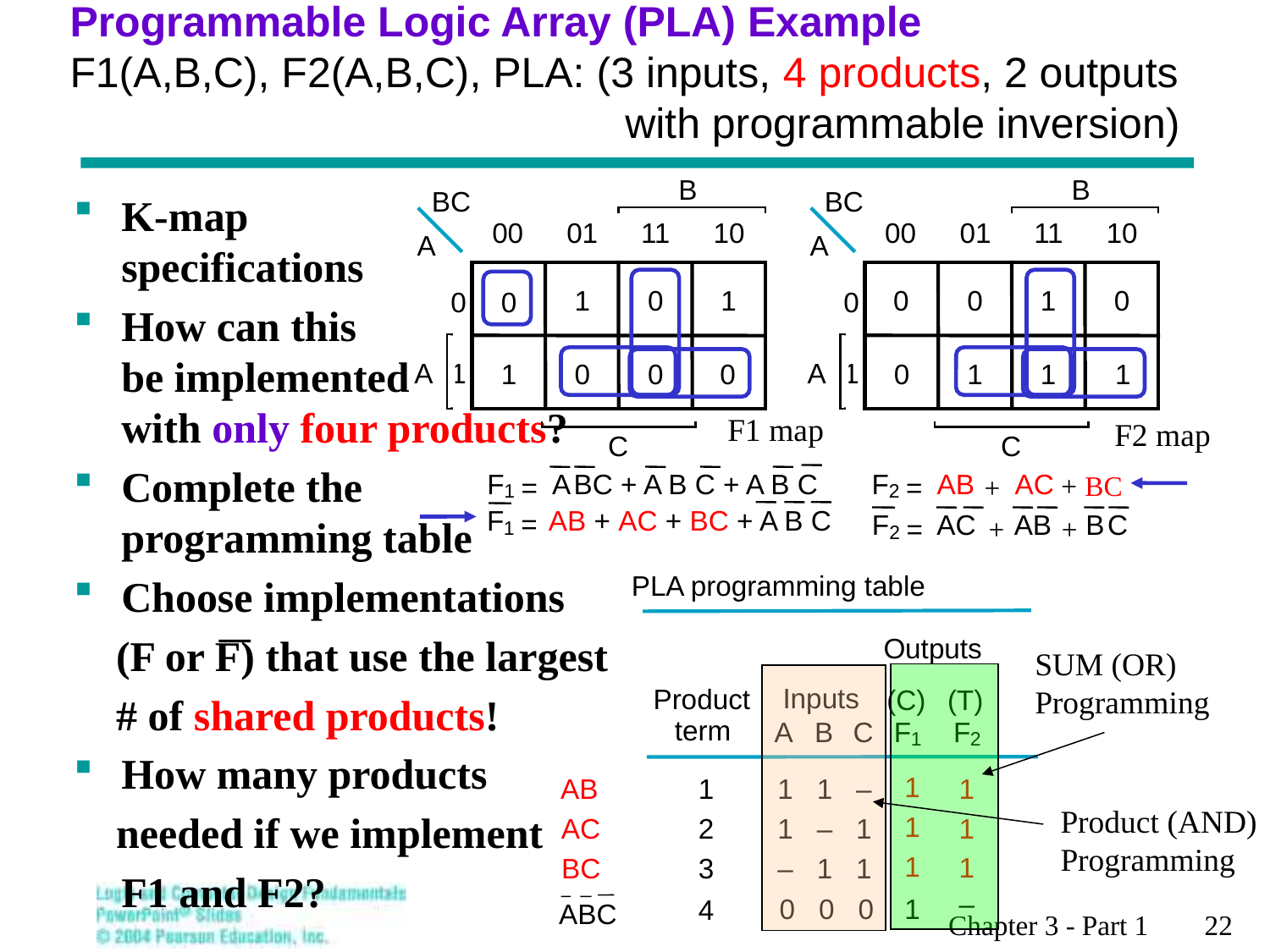

# Programmable Logic Array (PLA) Example F1(A,B,C), F2(A,B,C), PLA: (3 inputs, 4 products, 2 outputs  					    with programmable inversion)
B
B
K-map
specifications
How can this
be implemented
with only four products?
Complete the
programming table
Choose implementations
    (F or F) that use the largest
    # of shared products!
How many products
    needed if we implement
	F1 and F2?

BC
BC

00
01
11
10
00
01
11
10
A
A

1
0
1
0
0
1
0
0
0
0

A
1
A
1
1
0
0
0
0
1
1
1
F1 map
F2 map

C
C

F
 A
BC + A B C + A B C
F
 AB
 AC

+ BC
=
=
+
1
2

F
 AB + AC + BC + A B C

=

F
 AC

 AB

B
C

=
+
+
1
2
PLA programming table

Outputs
SUM (OR)
Programming

Inputs
Product
(C)
(T)
term
A
B
C
F
F
1
2

1
AB
1
1
1
–
1
Product (AND)
Programming

1
AC
2
1
–
1
1
1
1
BC
3
–
1
1
–
1
0
0
0
4

ABC

Chapter 3 - Part 1        22